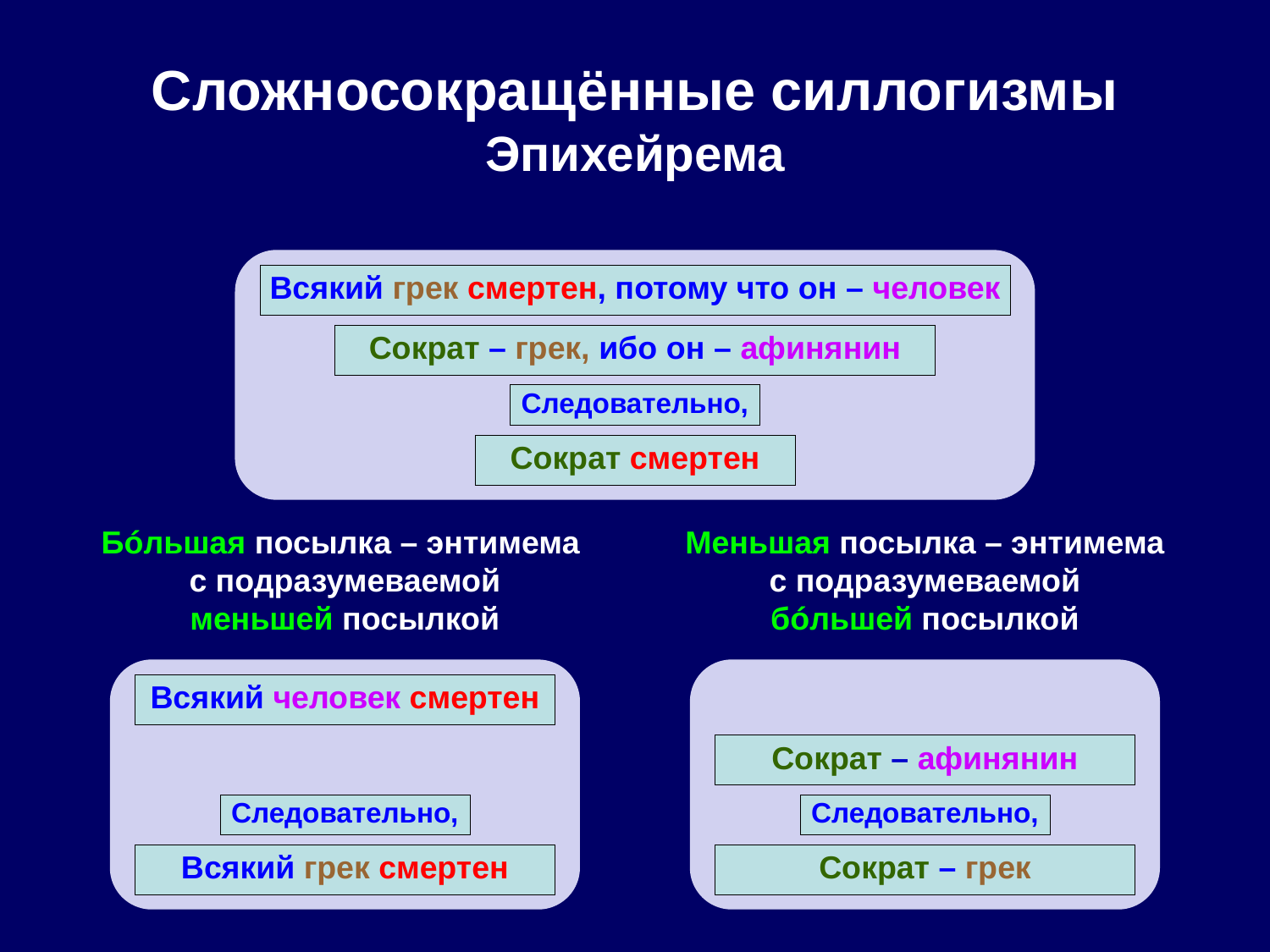

# Сложносокращённые силлогизмы Эпихейрема

Всякий грек смертен, потому что он – человек
Сократ – грек, ибо он – афинянин
Следовательно,
Сократ смертен
Бóльшая посылка – энтимема
с подразумеваемой
меньшей посылкой
Меньшая посылка – энтимема
с подразумеваемой
бóльшей посылкой

Всякий человек смертен
Всякий афинянин – грек

Всякий грек – человек
Сократ – афинянин
Следовательно,
Следовательно,
Всякий грек смертен
Сократ – грек